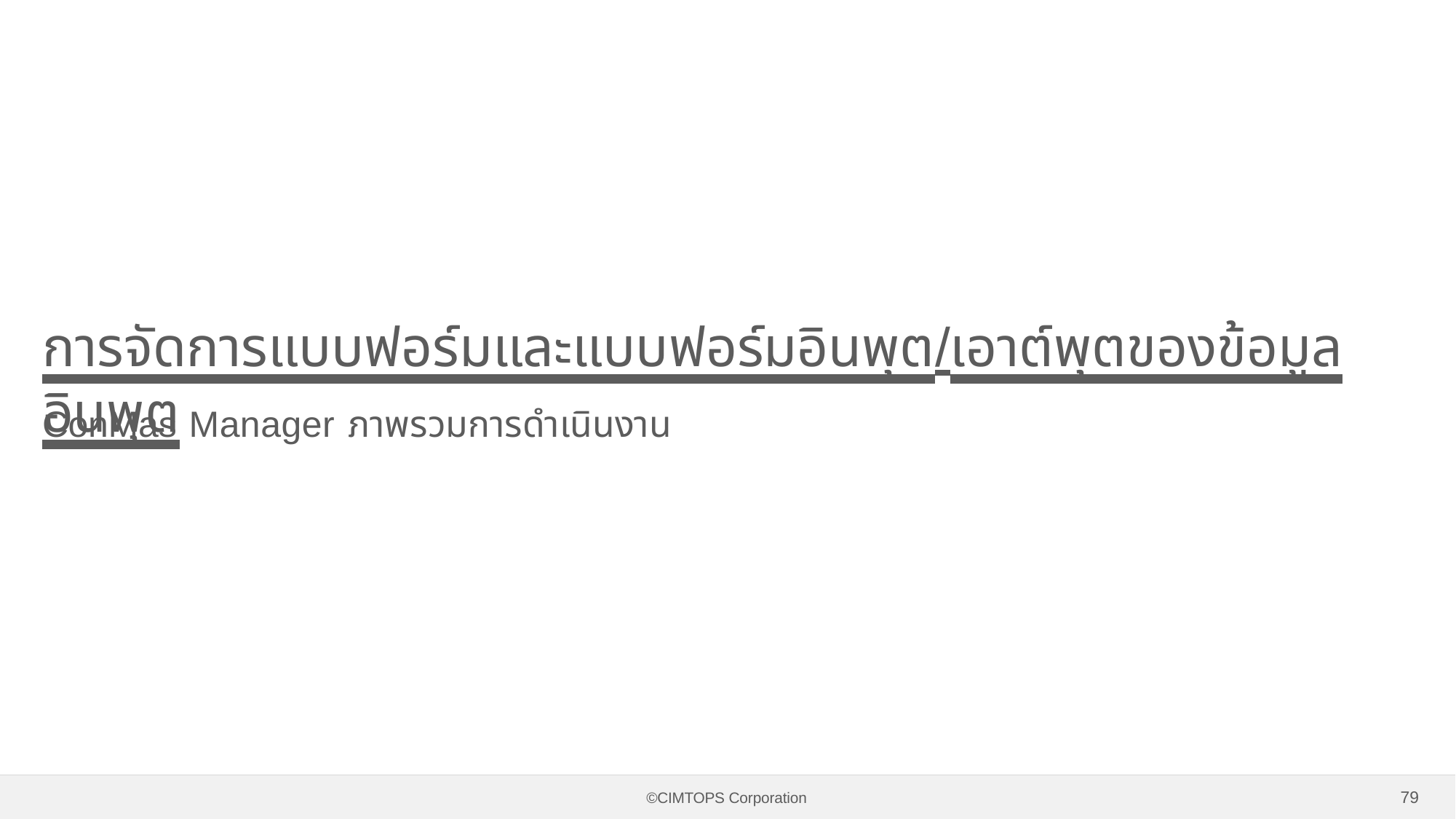

# การจัดการแบบฟอร์มและแบบฟอร์มอินพุต/เอาต์พุตของข้อมูลอินพุต
ConMas Manager ภาพรวมการดำเนินงาน
79
©CIMTOPS Corporation